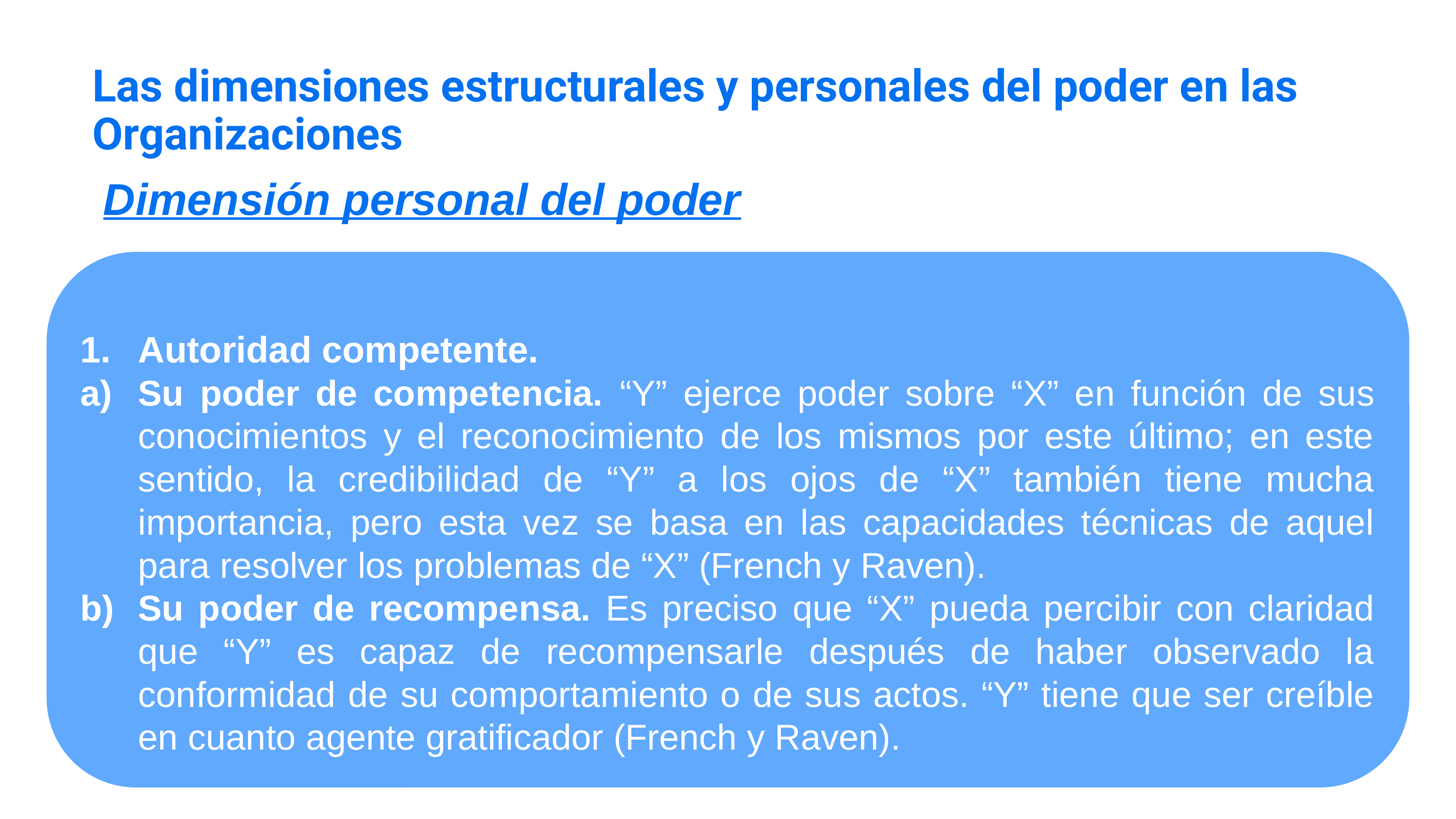

Las dimensiones estructurales y personales del poder en las
Organizaciones

 Dimensión personal del poder

Autoridad competente.
Su poder de competencia. “Y” ejerce poder sobre “X” en función de sus conocimientos y el reconocimiento de los mismos por este último; en este sentido, la credibilidad de “Y” a los ojos de “X” también tiene mucha importancia, pero esta vez se basa en las capacidades técnicas de aquel para resolver los problemas de “X” (French y Raven).
Su poder de recompensa. Es preciso que “X” pueda percibir con claridad que “Y” es capaz de recompensarle después de haber observado la conformidad de su comportamiento o de sus actos. “Y” tiene que ser creíble en cuanto agente gratificador (French y Raven).